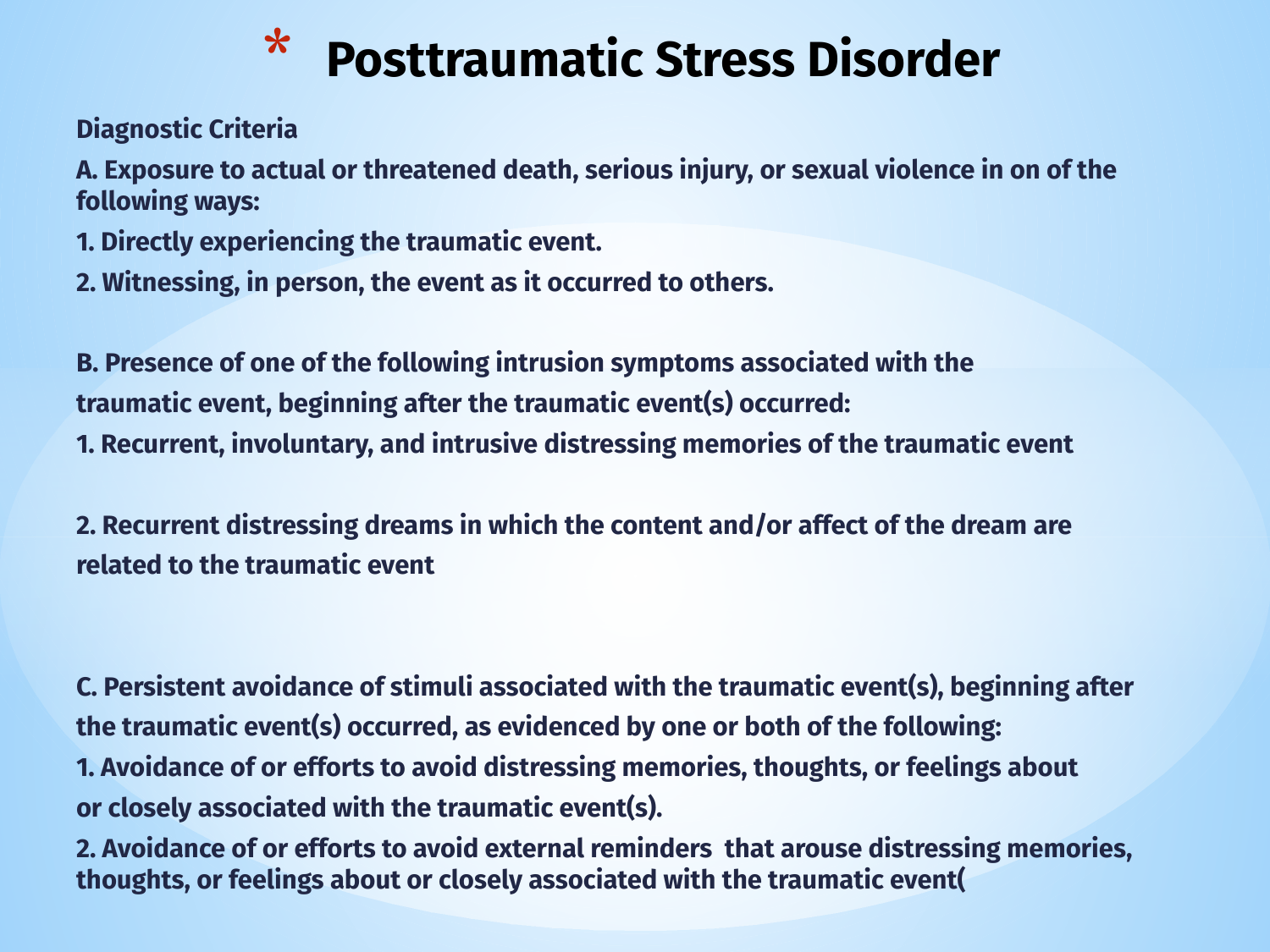

# Posttraumatic Stress Disorder
Diagnostic Criteria
A. Exposure to actual or threatened death, serious injury, or sexual violence in on of the following ways:
1. Directly experiencing the traumatic event.
2. Witnessing, in person, the event as it occurred to others.

B. Presence of one of the following intrusion symptoms associated with the
traumatic event, beginning after the traumatic event(s) occurred:
1. Recurrent, involuntary, and intrusive distressing memories of the traumatic event

2. Recurrent distressing dreams in which the content and/or affect of the dream are
related to the traumatic event

C. Persistent avoidance of stimuli associated with the traumatic event(s), beginning after
the traumatic event(s) occurred, as evidenced by one or both of the following:
1. Avoidance of or efforts to avoid distressing memories, thoughts, or feelings about
or closely associated with the traumatic event(s).
2. Avoidance of or efforts to avoid external reminders  that arouse distressing memories, thoughts, or feelings about or closely associated with the traumatic event(